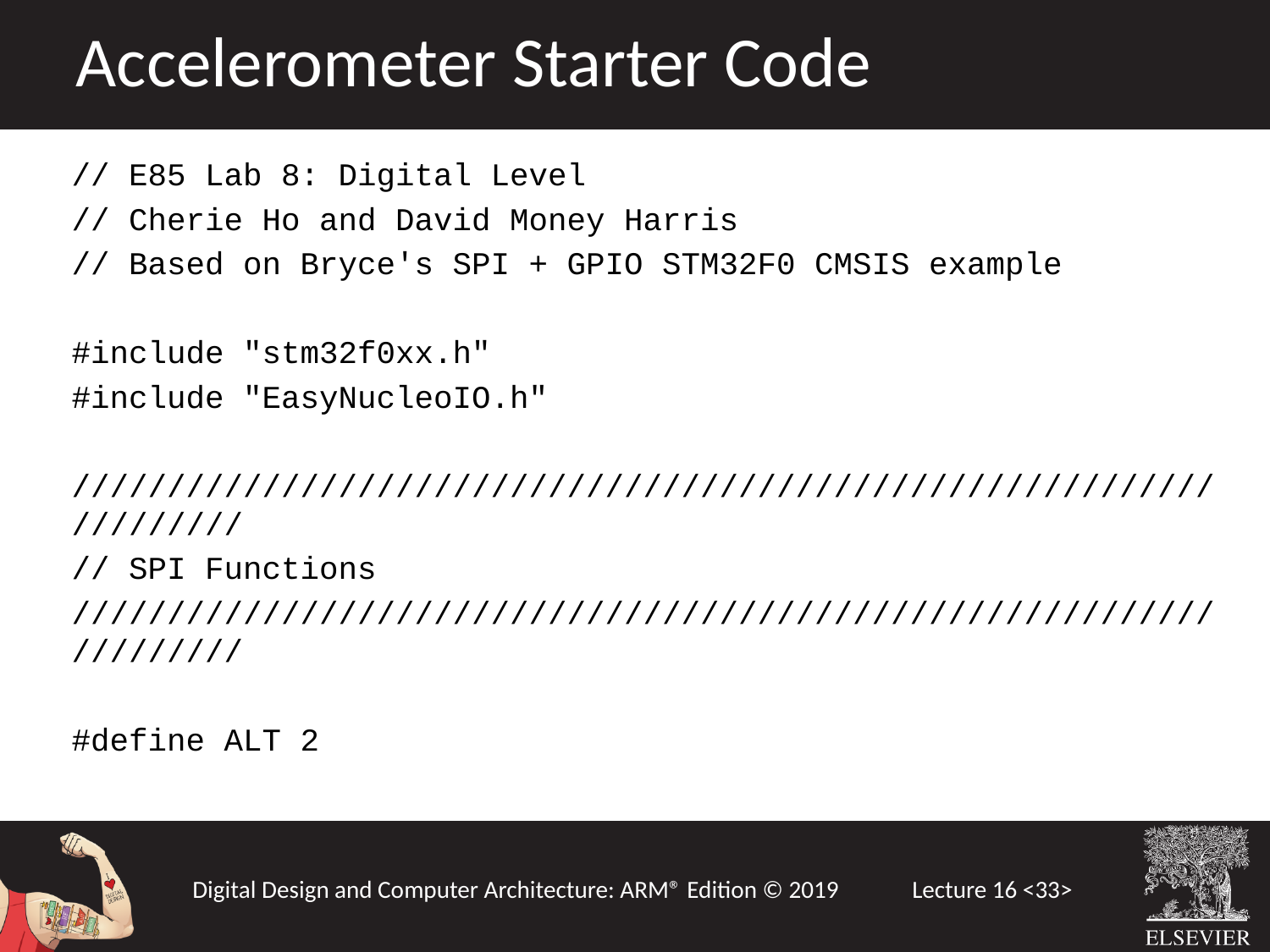

Accelerometer Starter Code
// E85 Lab 8: Digital Level
// Cherie Ho and David Money Harris
// Based on Bryce's SPI + GPIO STM32F0 CMSIS example

#include "stm32f0xx.h"
#include "EasyNucleoIO.h"

/////////////////////////////////////////////////////////////////////
// SPI Functions
/////////////////////////////////////////////////////////////////////

#define ALT 2